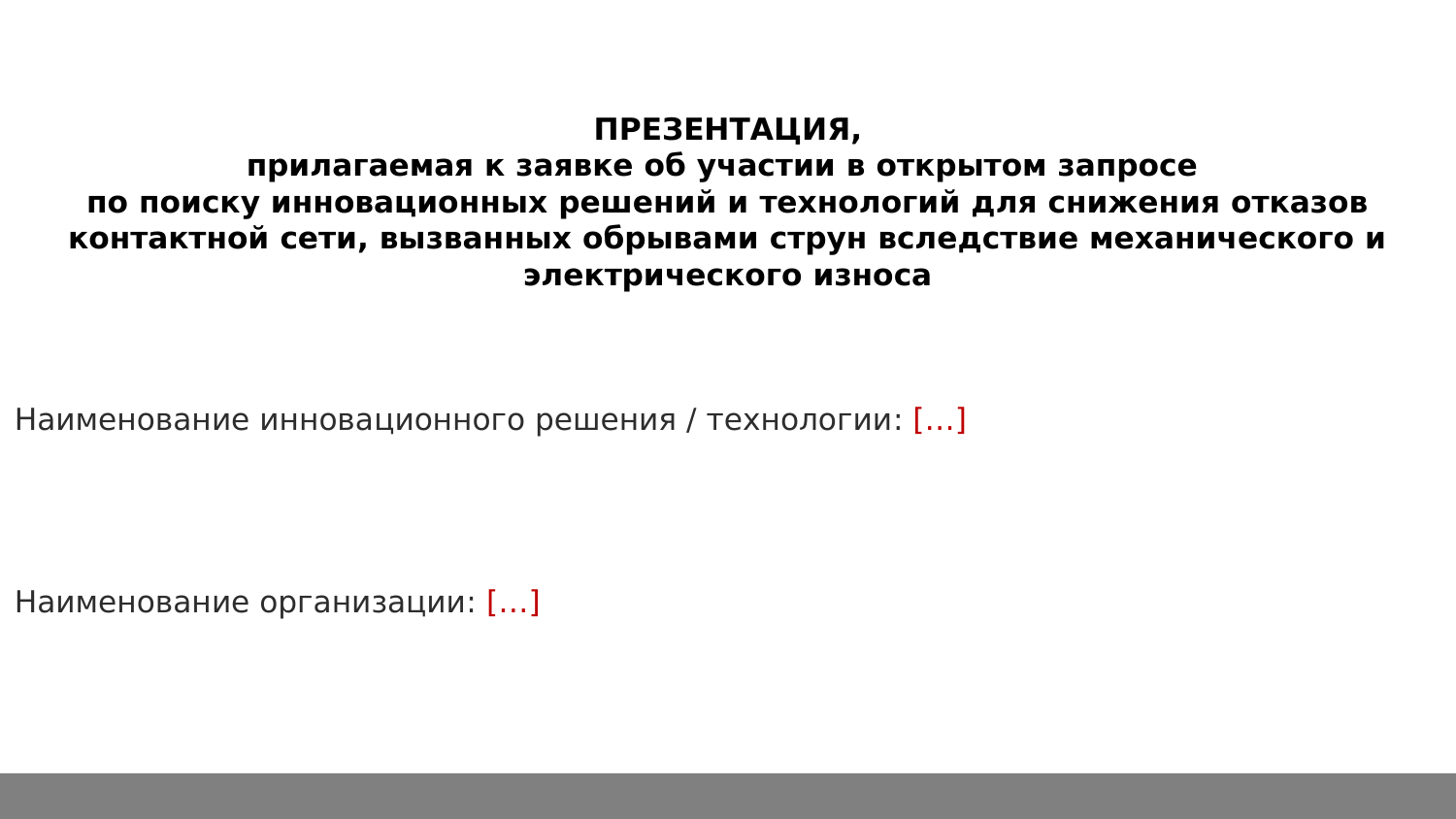

ПРЕЗЕНТАЦИЯ,
прилагаемая к заявке об участии в открытом запросе
по поиску инновационных решений и технологий для снижения отказов контактной сети, вызванных обрывами струн вследствие механического и электрического износа

Наименование инновационного решения / технологии: […]

Наименование организации: […]